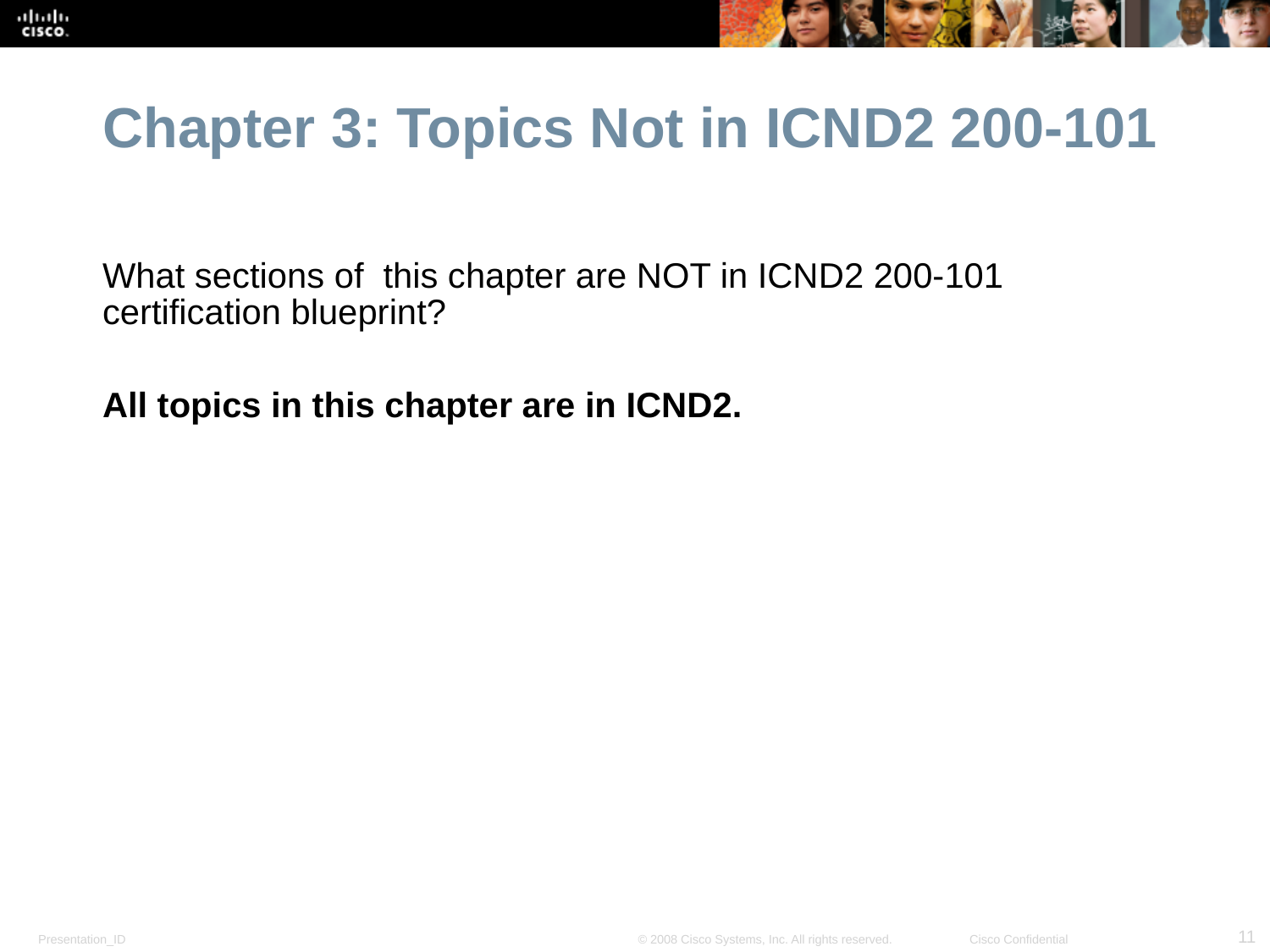

Chapter 3: Topics Not in ICND2 200-101
What sections of  this chapter are NOT in ICND2 200-101 certification blueprint?

All topics in this chapter are in ICND2.